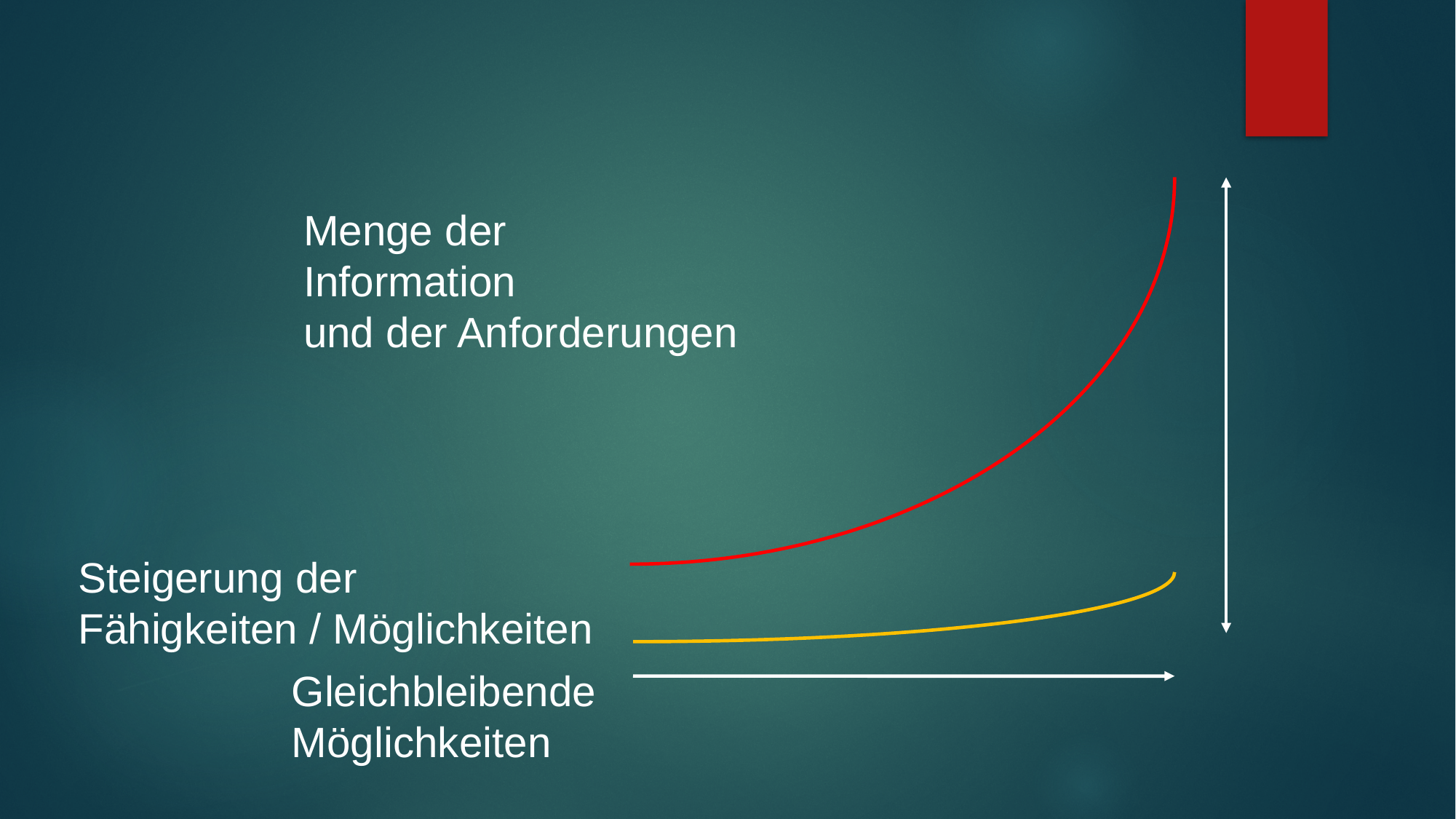

Menge der
Information
und der Anforderungen
Steigerung der
Fähigkeiten / Möglichkeiten

Gleichbleibende
Möglichkeiten